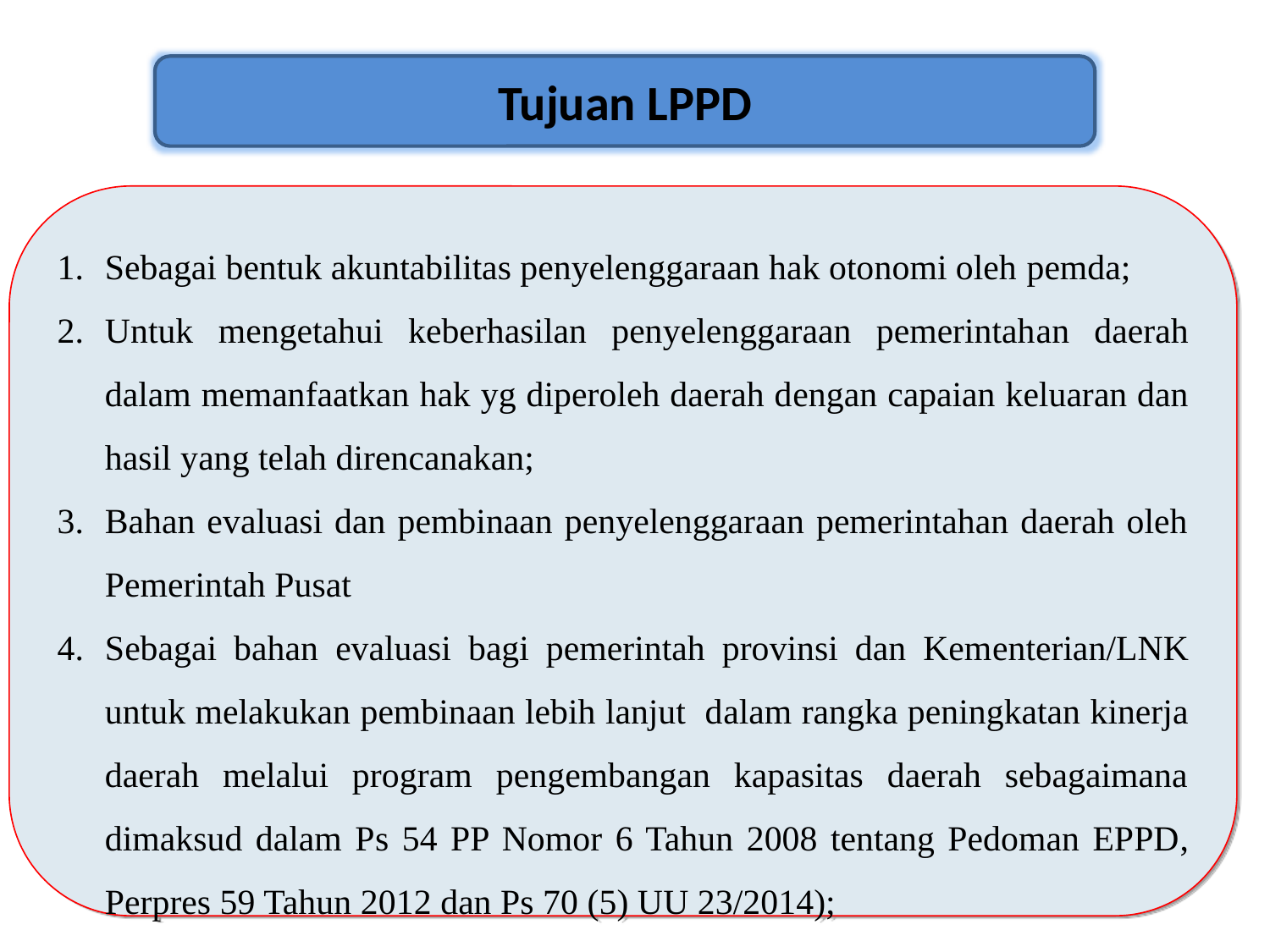

Tujuan LPPD

Sebagai bentuk akuntabilitas penyelenggaraan hak otonomi oleh pemda;
Untuk mengetahui keberhasilan penyelenggaraan pemerintahan daerah dalam memanfaatkan hak yg diperoleh daerah dengan capaian keluaran dan hasil yang telah direncanakan;
Bahan evaluasi dan pembinaan penyelenggaraan pemerintahan daerah oleh Pemerintah Pusat
Sebagai bahan evaluasi bagi pemerintah provinsi dan Kementerian/LNK untuk melakukan pembinaan lebih lanjut  dalam rangka peningkatan kinerja daerah melalui program pengembangan kapasitas daerah sebagaimana dimaksud dalam Ps 54 PP Nomor 6 Tahun 2008 tentang Pedoman EPPD, Perpres 59 Tahun 2012 dan Ps 70 (5) UU 23/2014);